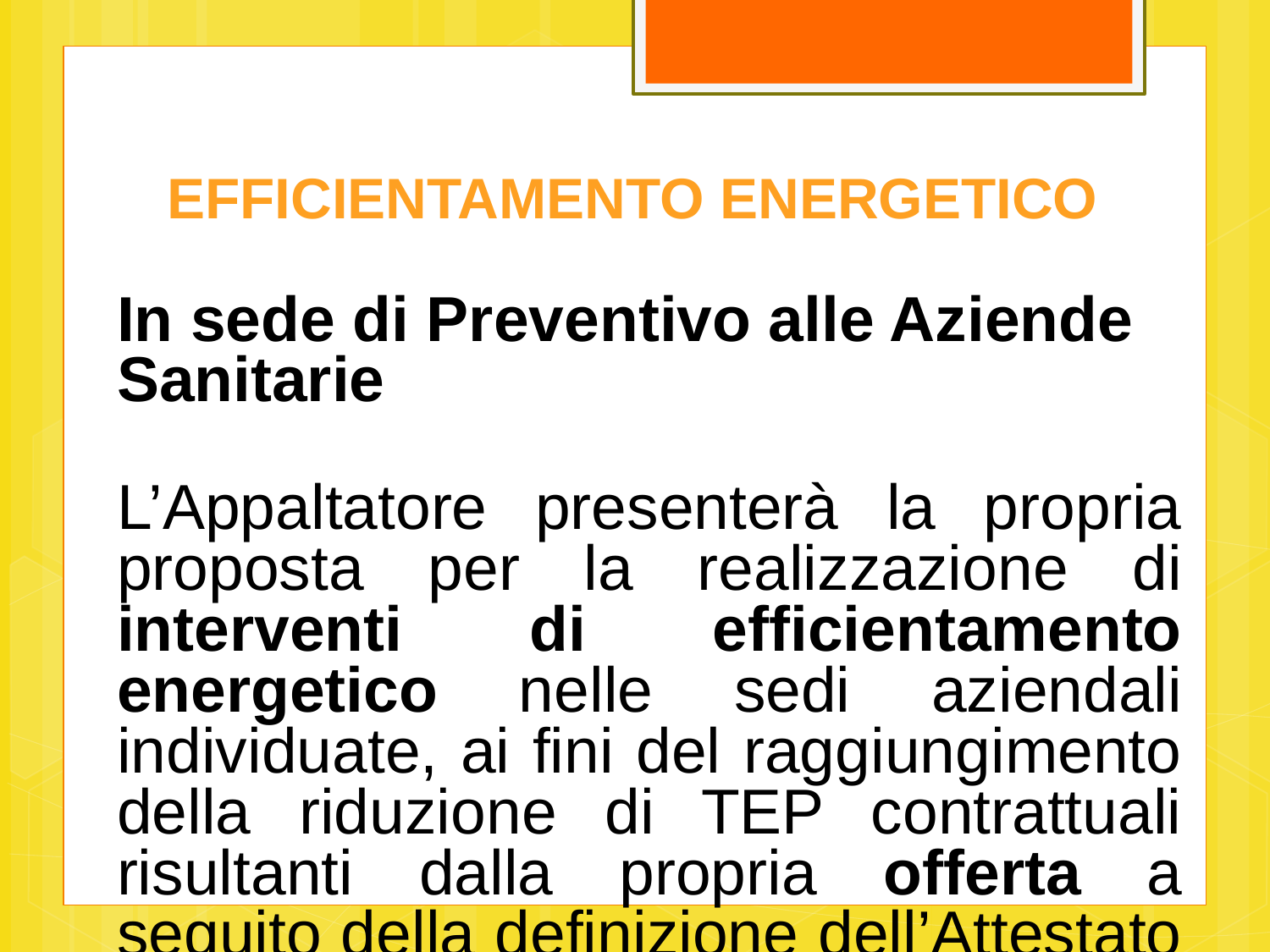

EFFICIENTAMENTO ENERGETICO
In sede di Preventivo alle Aziende Sanitarie

L’Appaltatore presenterà la propria proposta per la realizzazione di interventi di efficientamento energetico nelle sedi aziendali individuate, ai fini del raggiungimento della riduzione di TEP contrattuali risultanti dalla propria offerta a seguito della definizione dell’Attestato di Prestazione Energetica di ogni edificio,